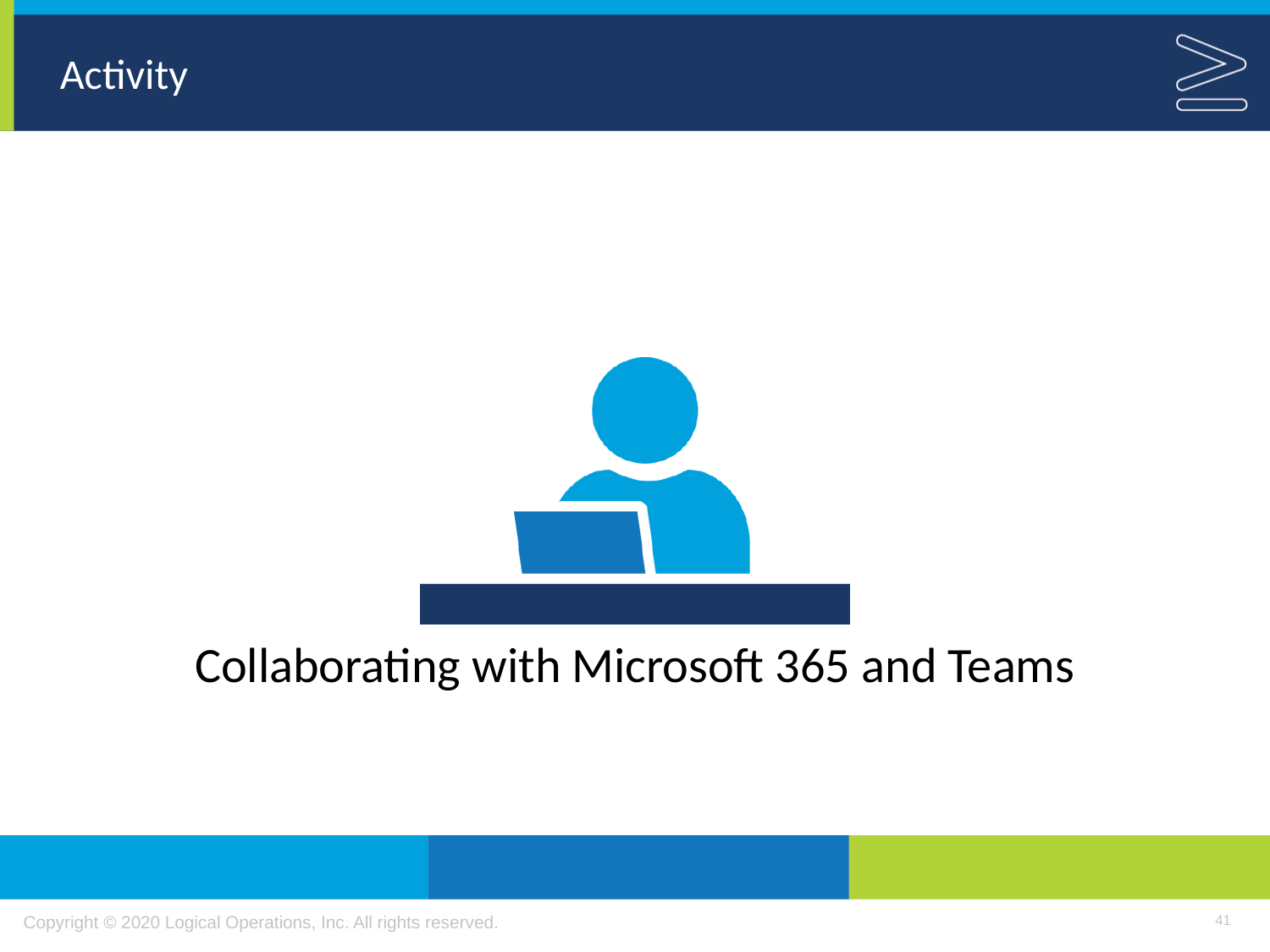

Collaborating with Microsoft 365 and Teams
41